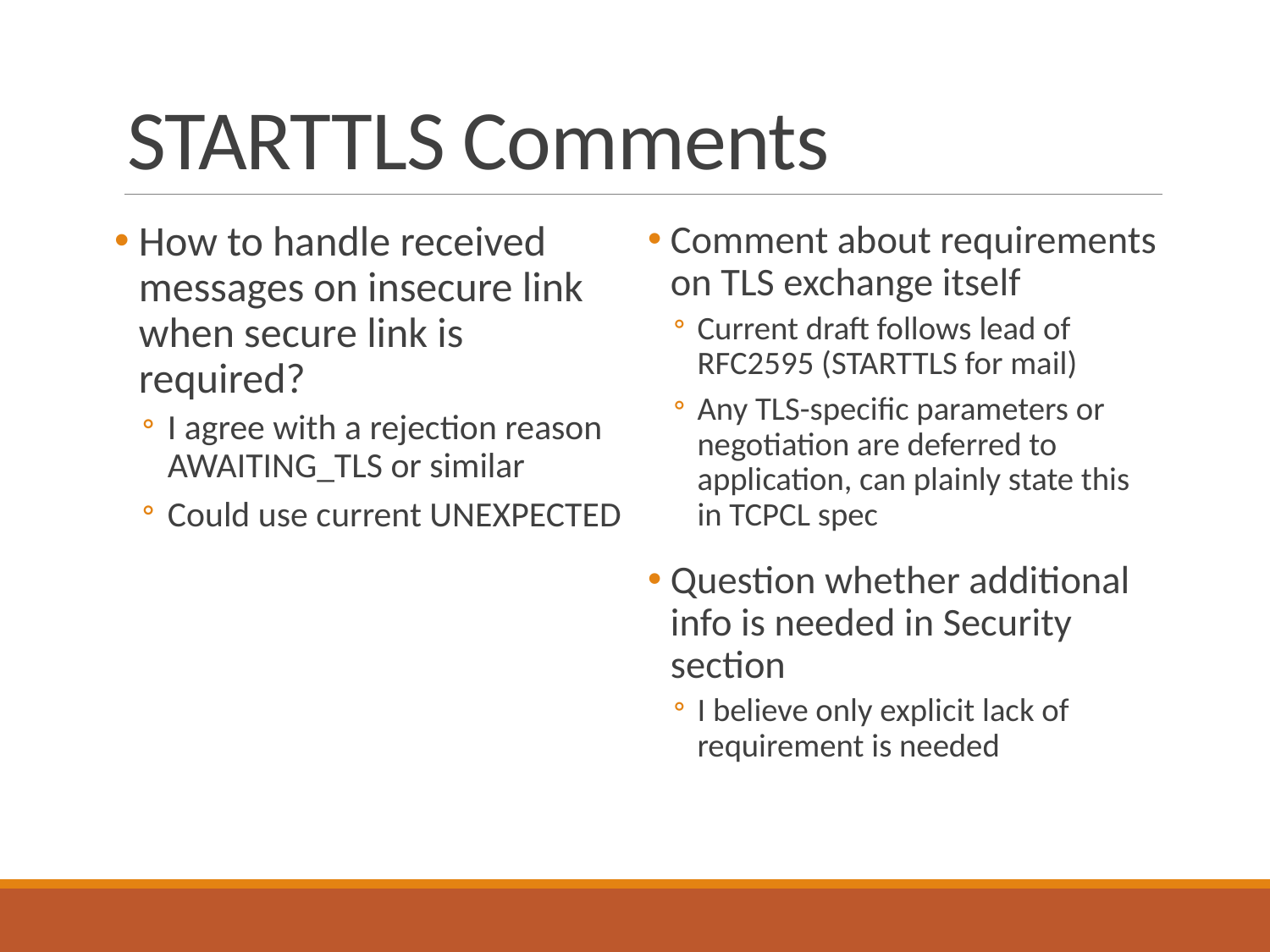

# STARTTLS Comments
How to handle received messages on insecure link when secure link is required?
I agree with a rejection reason AWAITING_TLS or similar
Could use current UNEXPECTED
Comment about requirements on TLS exchange itself
Current draft follows lead of RFC2595 (STARTTLS for mail)
Any TLS-specific parameters or negotiation are deferred to application, can plainly state this in TCPCL spec
Question whether additional info is needed in Security section
I believe only explicit lack of requirement is needed